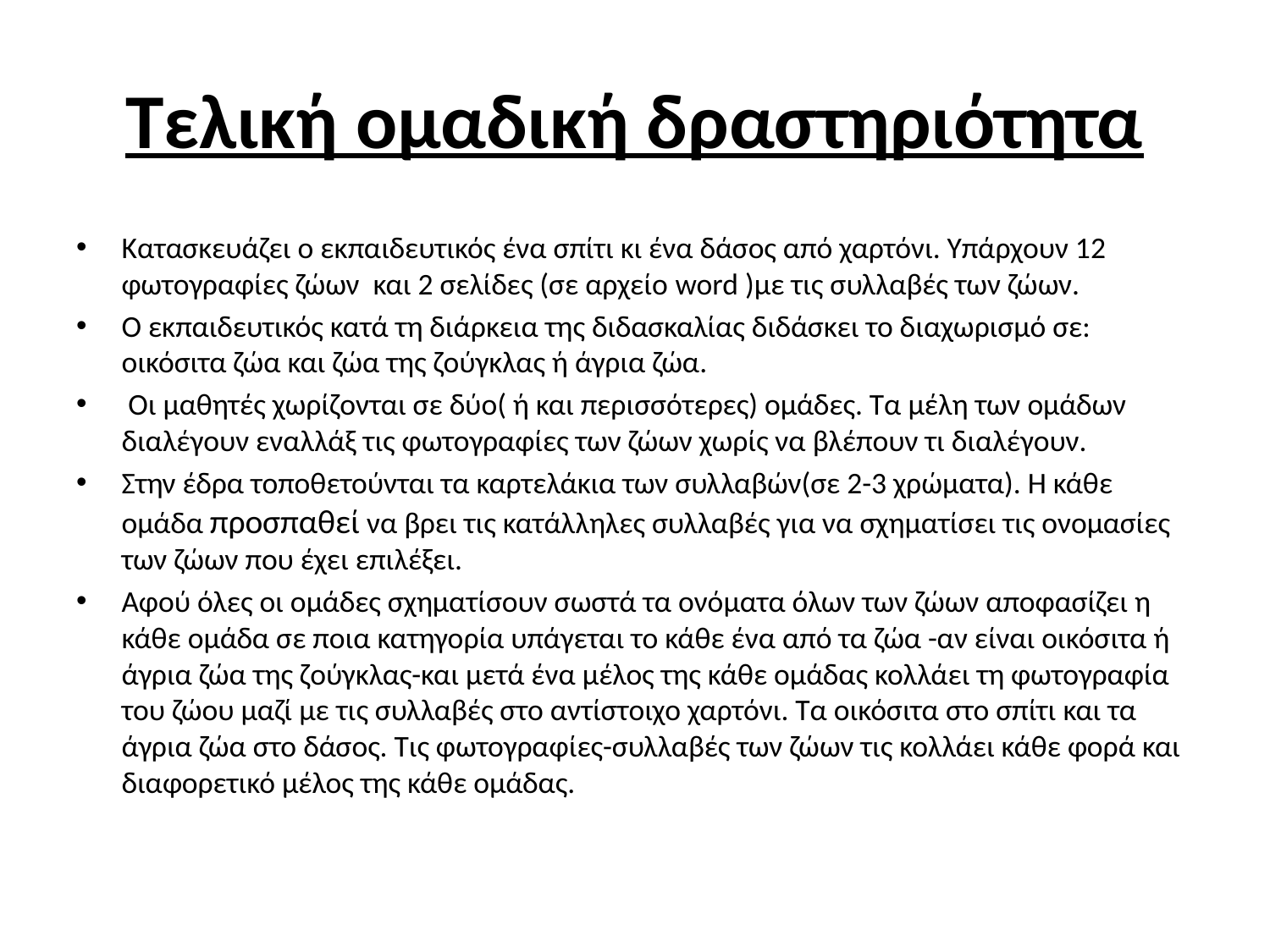

# Τελική ομαδική δραστηριότητα
Κατασκευάζει ο εκπαιδευτικός ένα σπίτι κι ένα δάσος από χαρτόνι. Υπάρχουν 12 φωτογραφίες ζώων  και 2 σελίδες (σε αρχείο word )με τις συλλαβές των ζώων.
Ο εκπαιδευτικός κατά τη διάρκεια της διδασκαλίας διδάσκει το διαχωρισμό σε: οικόσιτα ζώα και ζώα της ζούγκλας ή άγρια ζώα.
 Οι μαθητές χωρίζονται σε δύο( ή και περισσότερες) ομάδες. Τα μέλη των ομάδων διαλέγουν εναλλάξ τις φωτογραφίες των ζώων χωρίς να βλέπουν τι διαλέγουν.
Στην έδρα τοποθετούνται τα καρτελάκια των συλλαβών(σε 2-3 χρώματα). Η κάθε ομάδα προσπαθεί να βρει τις κατάλληλες συλλαβές για να σχηματίσει τις ονομασίες των ζώων που έχει επιλέξει.
Αφού όλες οι ομάδες σχηματίσουν σωστά τα ονόματα όλων των ζώων αποφασίζει η κάθε ομάδα σε ποια κατηγορία υπάγεται το κάθε ένα από τα ζώα -αν είναι οικόσιτα ή άγρια ζώα της ζούγκλας-και μετά ένα μέλος της κάθε ομάδας κολλάει τη φωτογραφία του ζώου μαζί με τις συλλαβές στο αντίστοιχο χαρτόνι. Τα οικόσιτα στο σπίτι και τα άγρια ζώα στο δάσος. Τις φωτογραφίες-συλλαβές των ζώων τις κολλάει κάθε φορά και διαφορετικό μέλος της κάθε ομάδας.